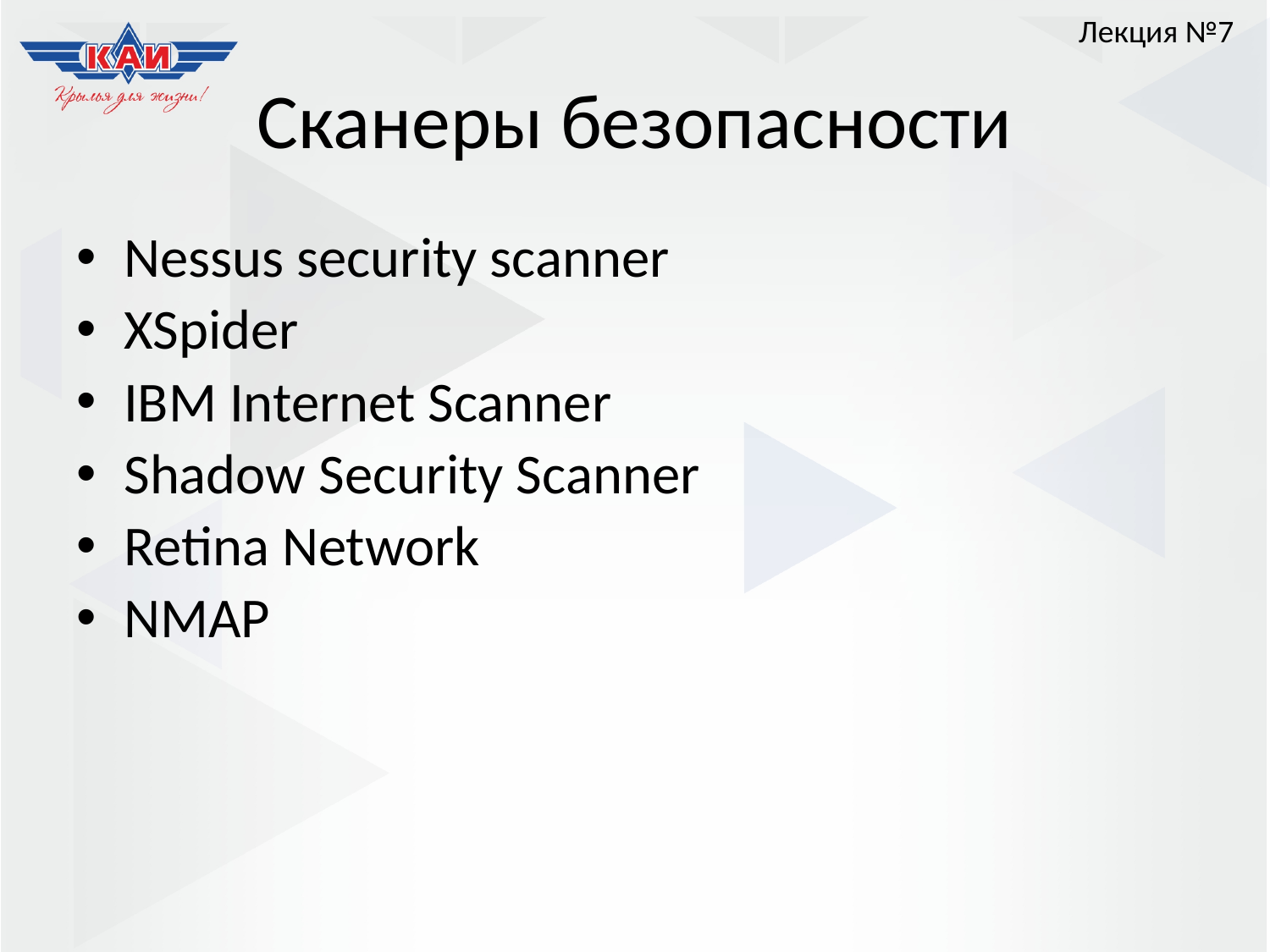

Лекция №7
# Сканеры безопасности
Nessus security scanner
XSpider
IBM Internet Scanner
Shadow Security Scanner
Retina Network
NMAP